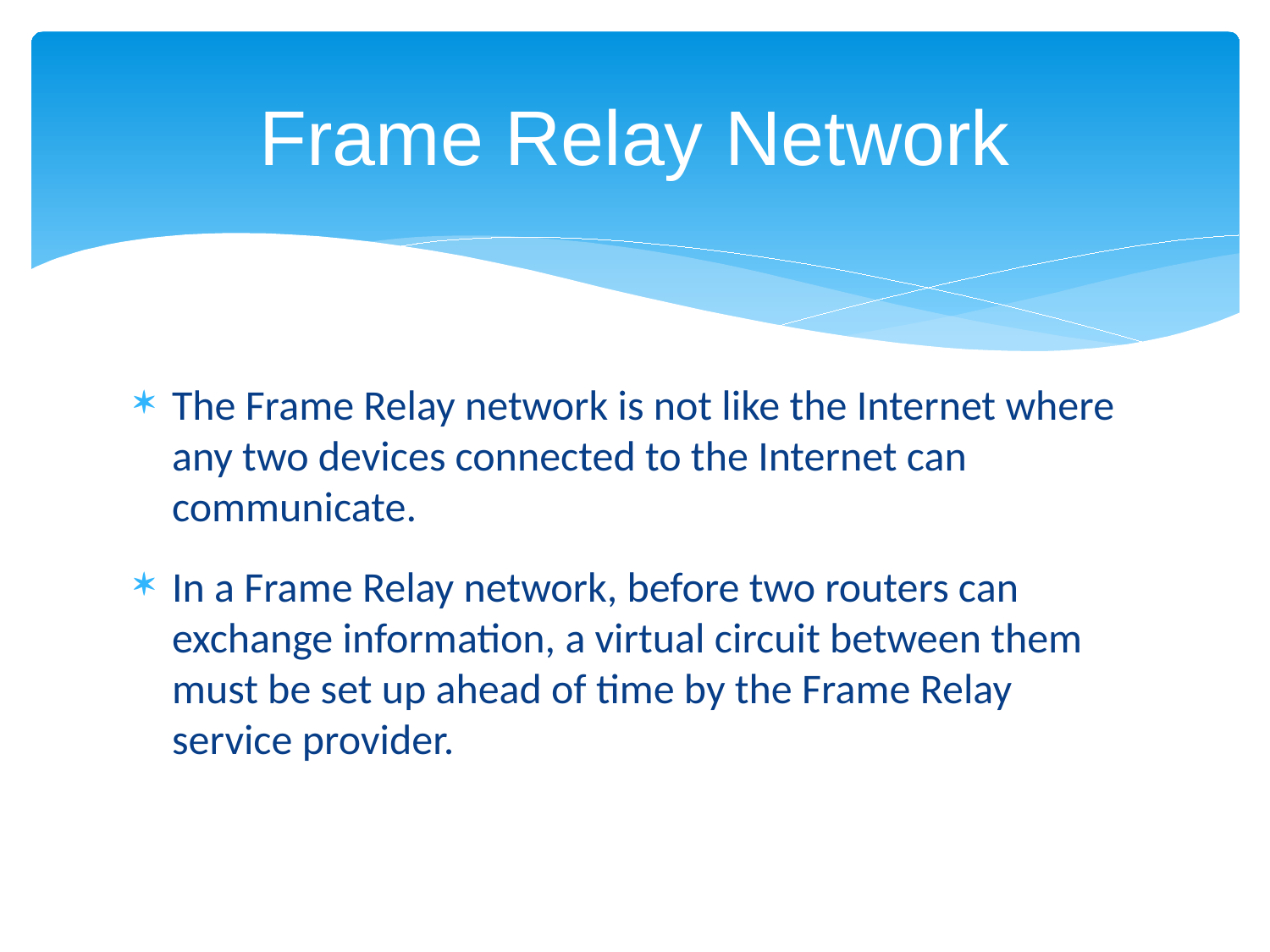

# Frame Relay Network
The Frame Relay network is not like the Internet where any two devices connected to the Internet can communicate.
In a Frame Relay network, before two routers can exchange information, a virtual circuit between them must be set up ahead of time by the Frame Relay service provider.